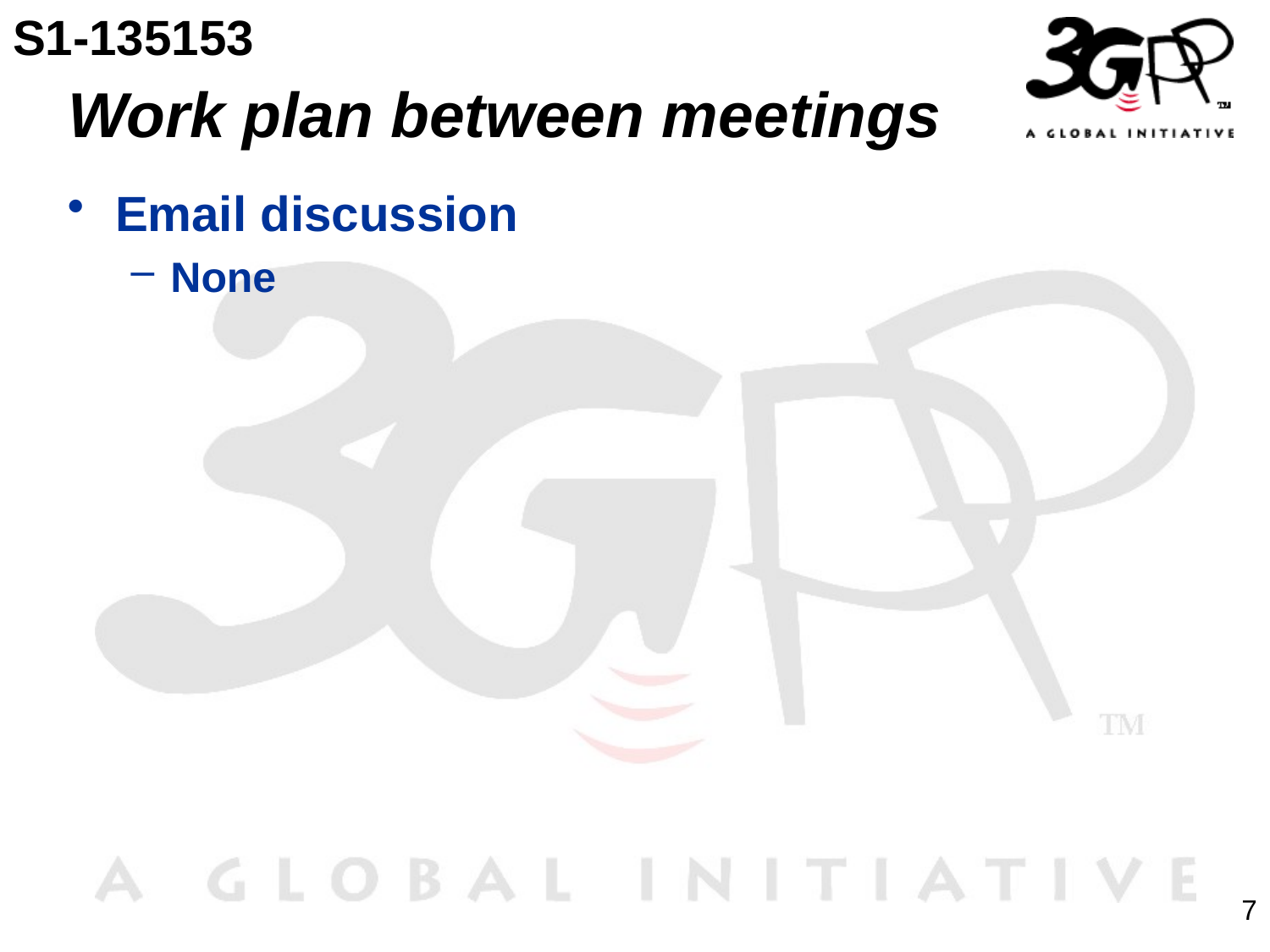

S1-135153
# Work plan between meetings
Email discussion
None
7